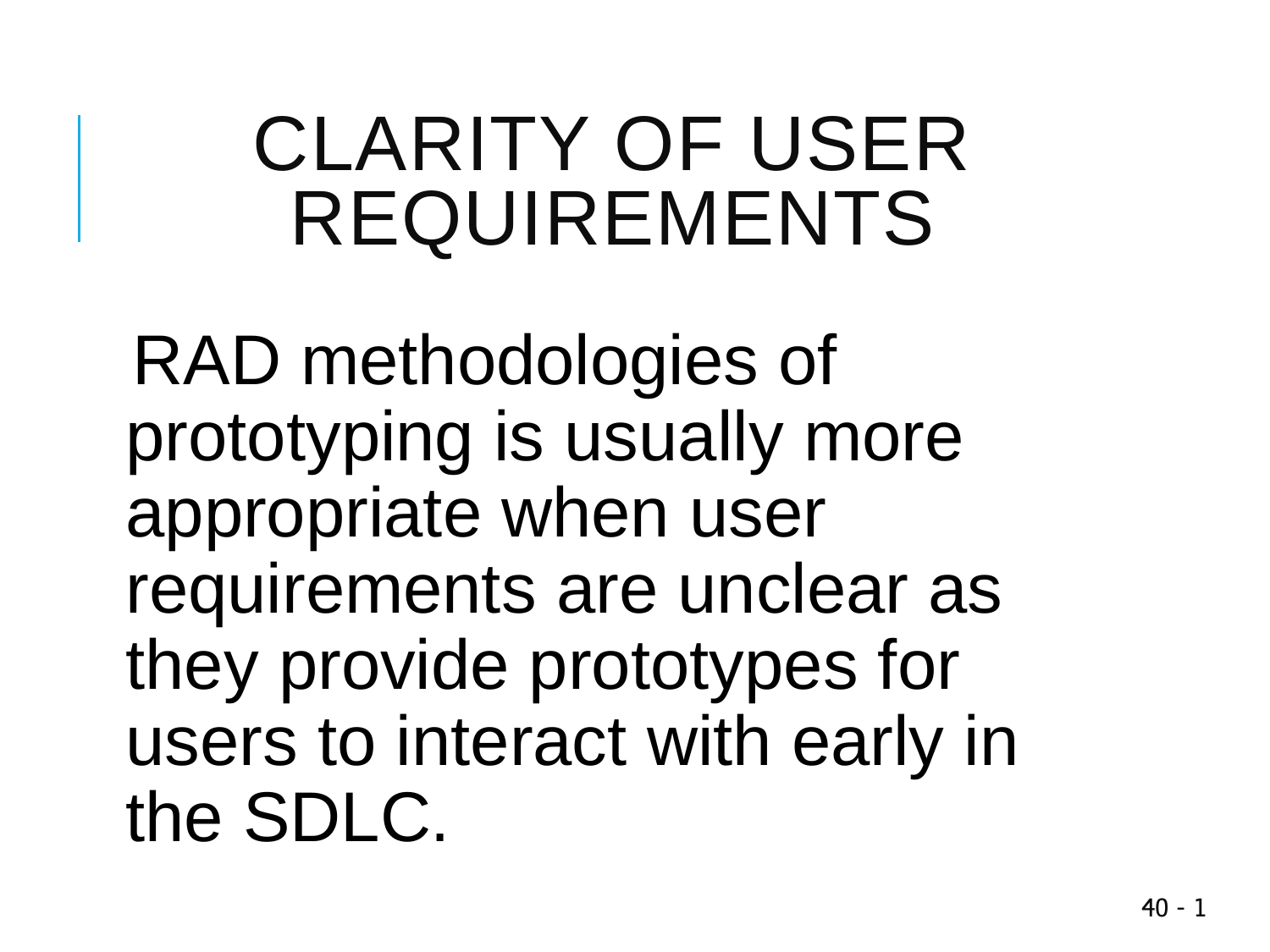

# Clarity of User Requirements
RAD methodologies of prototyping is usually more appropriate when user requirements are unclear as they provide prototypes for users to interact with early in the SDLC.

1 - 40